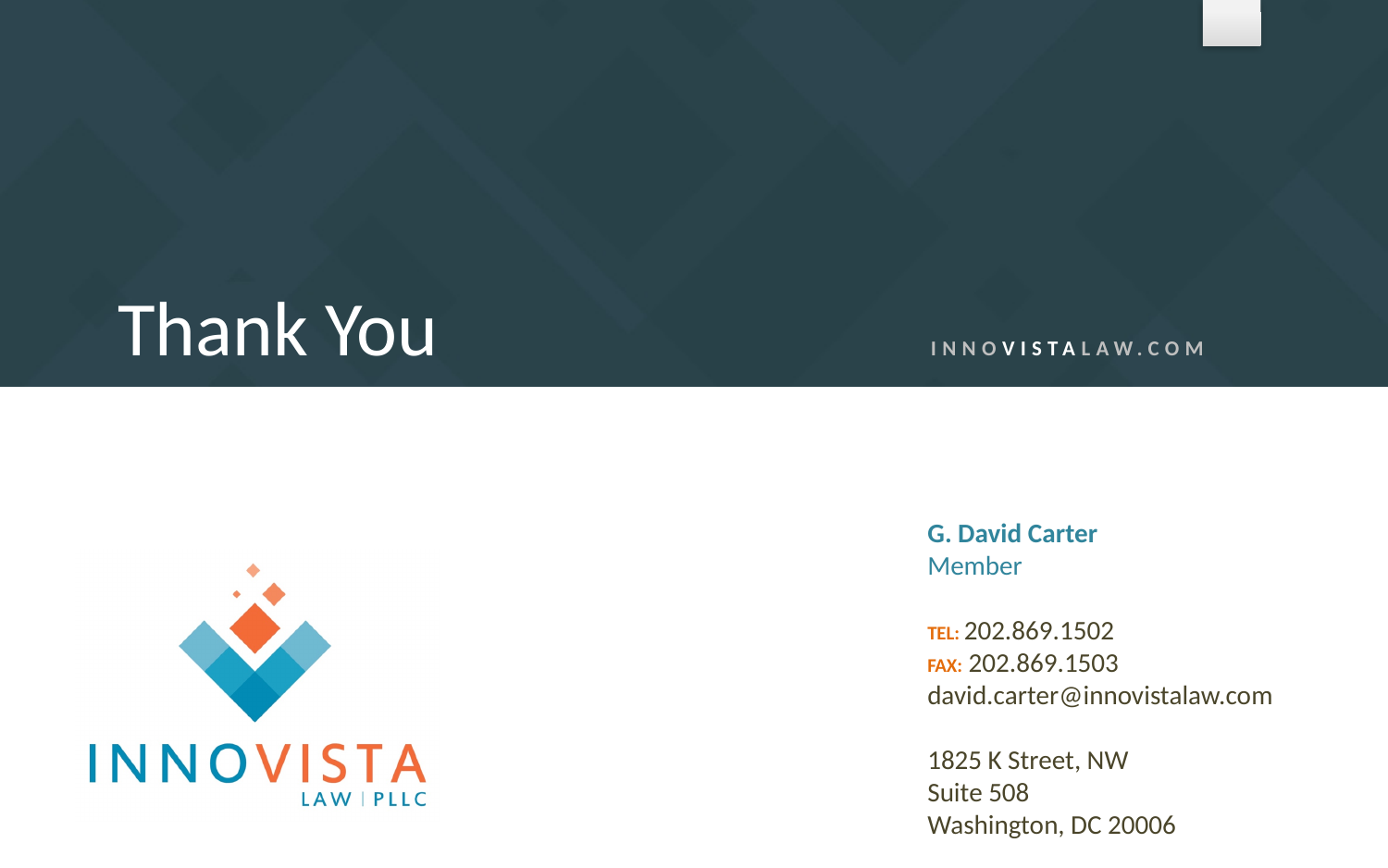

Thank You
INNOVISTALAW.COM
G. David Carter
Member

TEL: 202.869.1502
FAX: 202.869.1503
david.carter@innovistalaw.com

1825 K Street, NW
Suite 508
Washington, DC 20006